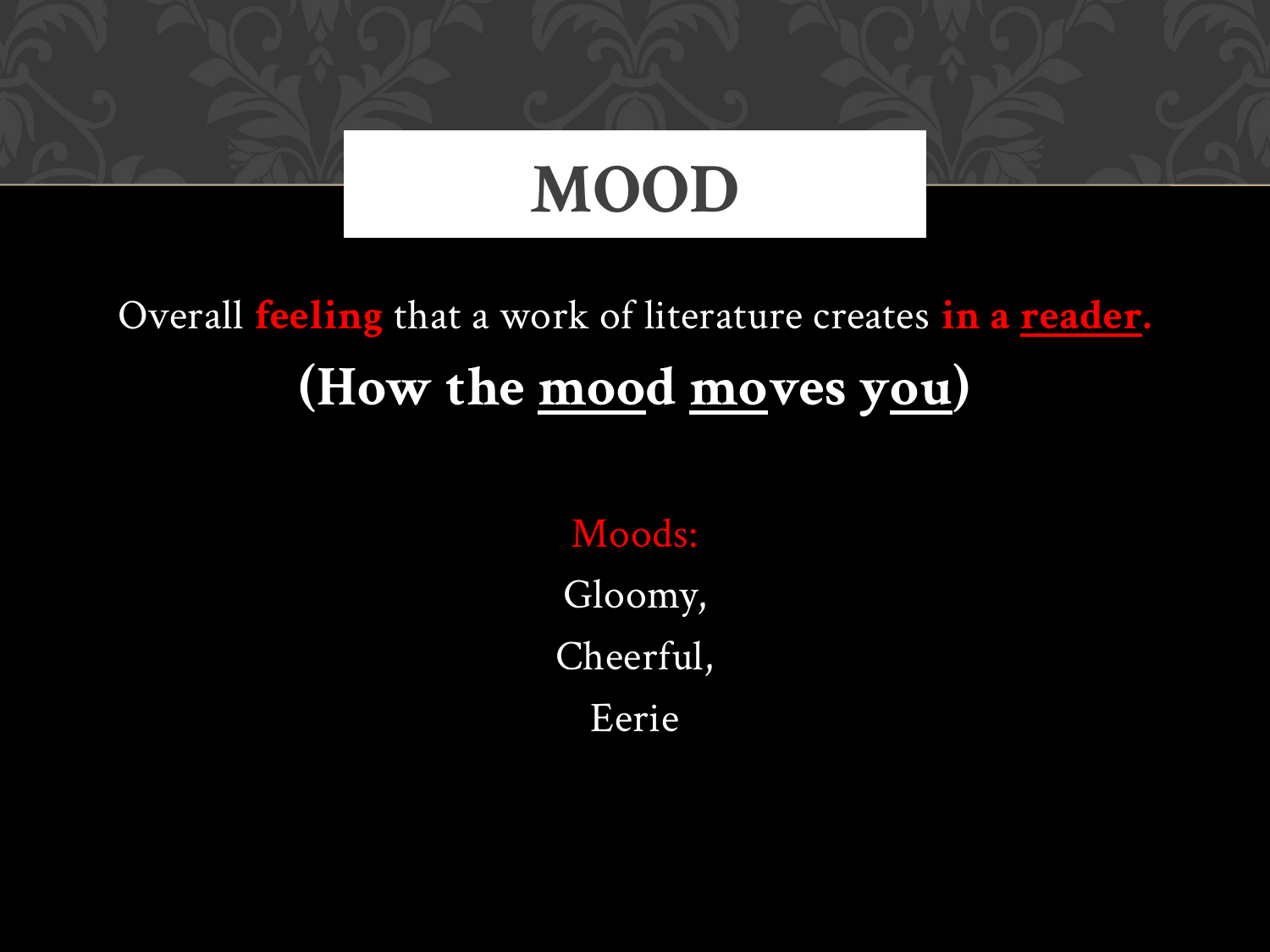

# MOOD
Overall feeling that a work of literature creates in a reader.
(How the mood moves you)

Moods:
Gloomy,
Cheerful,
Eerie